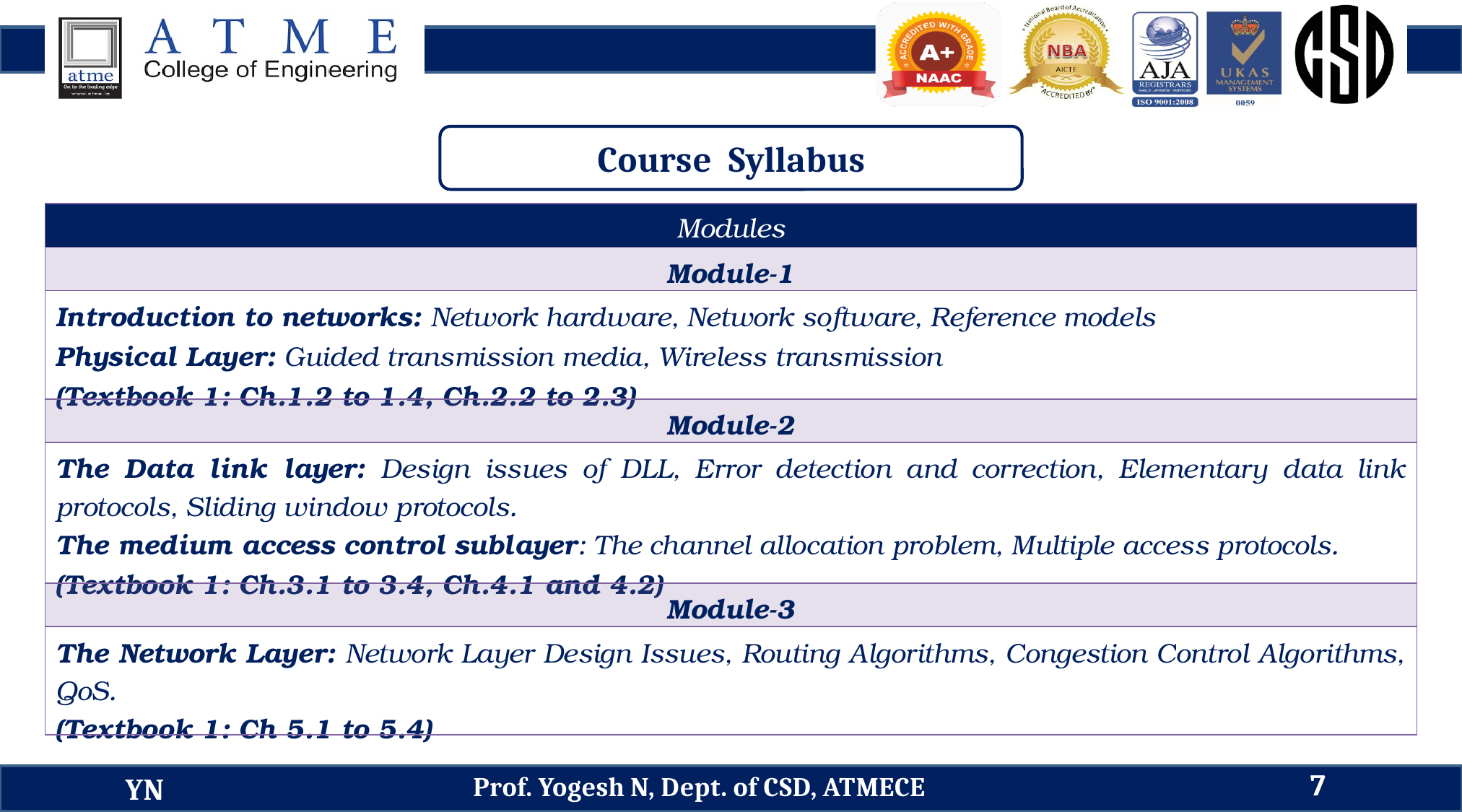

Course  Syllabus
| Modules |
| --- |
| Module-1 |
| Introduction to networks: Network hardware, Network software, Reference models Physical Layer: Guided transmission media, Wireless transmission (Textbook 1: Ch.1.2 to 1.4, Ch.2.2 to 2.3) |
| Module-2 |
| The Data link layer: Design issues of DLL, Error detection and correction, Elementary data link protocols, Sliding window protocols. The medium access control sublayer: The channel allocation problem, Multiple access protocols. (Textbook 1: Ch.3.1 to 3.4, Ch.4.1 and 4.2) |
| Module-3 |
| The Network Layer: Network Layer Design Issues, Routing Algorithms, Congestion Control Algorithms, QoS. (Textbook 1: Ch 5.1 to 5.4) |
7
Prof. Yogesh N, Dept. of CSD, ATMECE
YN